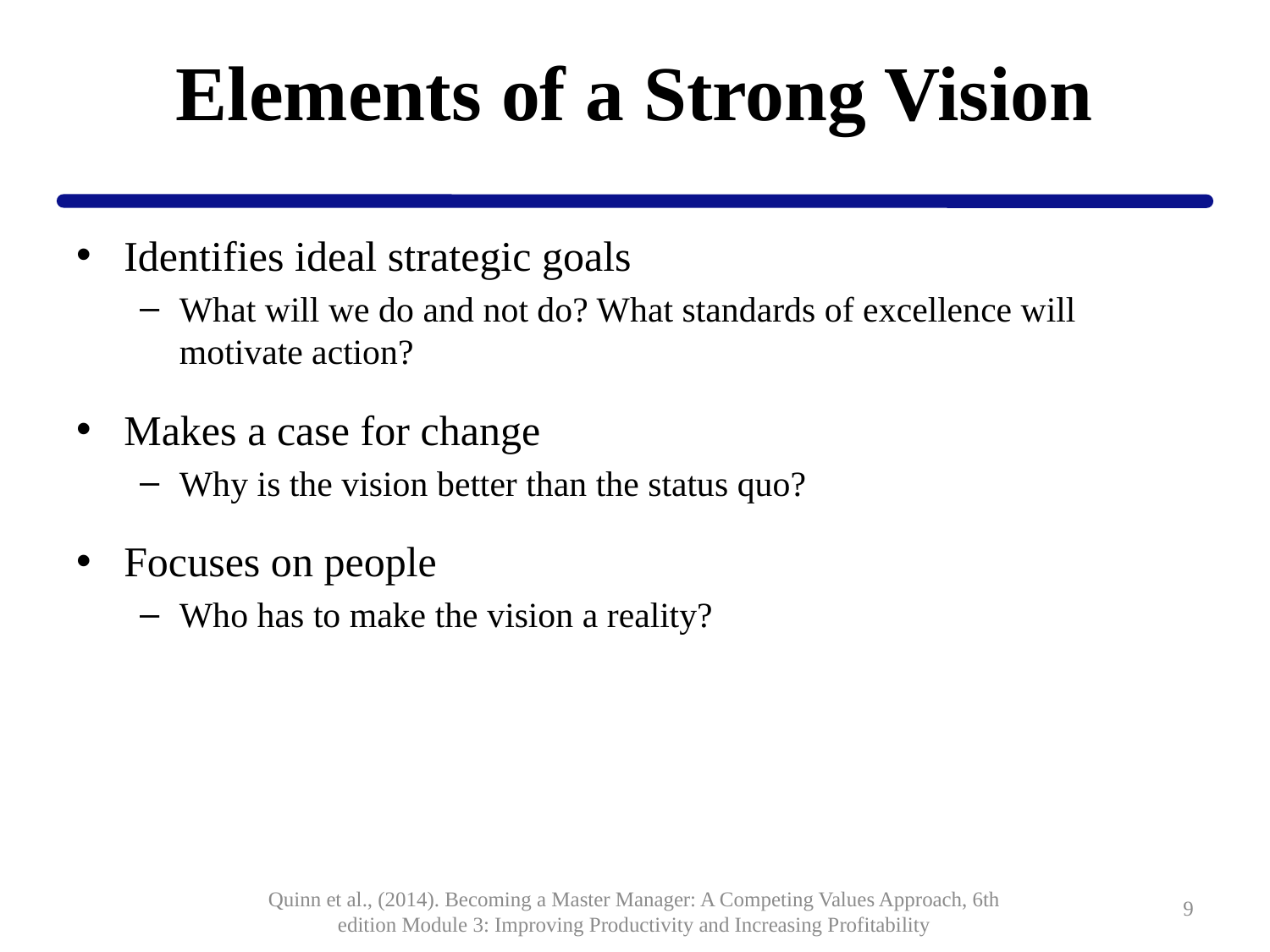

# Elements of a Strong Vision
Identifies ideal strategic goals
What will we do and not do? What standards of excellence will motivate action?
Makes a case for change
Why is the vision better than the status quo?
Focuses on people
Who has to make the vision a reality?
9
Quinn et al., (2014). Becoming a Master Manager: A Competing Values Approach, 6th edition Module 3: Improving Productivity and Increasing Profitability